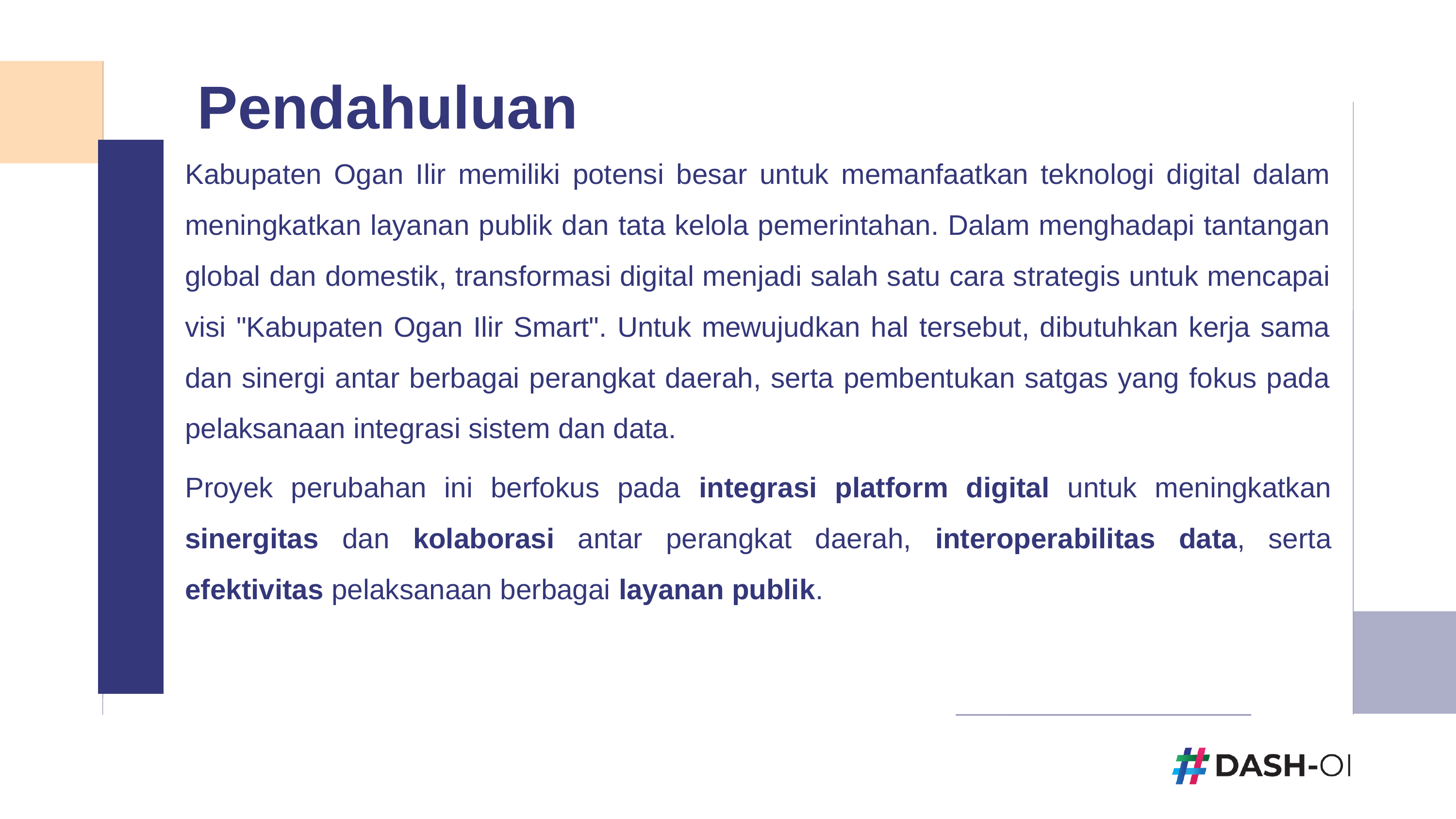

Pendahuluan

Kabupaten Ogan Ilir memiliki potensi besar untuk memanfaatkan teknologi digital dalam meningkatkan layanan publik dan tata kelola pemerintahan. Dalam menghadapi tantangan global dan domestik, transformasi digital menjadi salah satu cara strategis untuk mencapai visi "Kabupaten Ogan Ilir Smart". Untuk mewujudkan hal tersebut, dibutuhkan kerja sama dan sinergi antar berbagai perangkat daerah, serta pembentukan satgas yang fokus pada pelaksanaan integrasi sistem dan data.
Proyek perubahan ini berfokus pada integrasi platform digital untuk meningkatkan sinergitas dan kolaborasi antar perangkat daerah, interoperabilitas data, serta efektivitas pelaksanaan berbagai layanan publik.